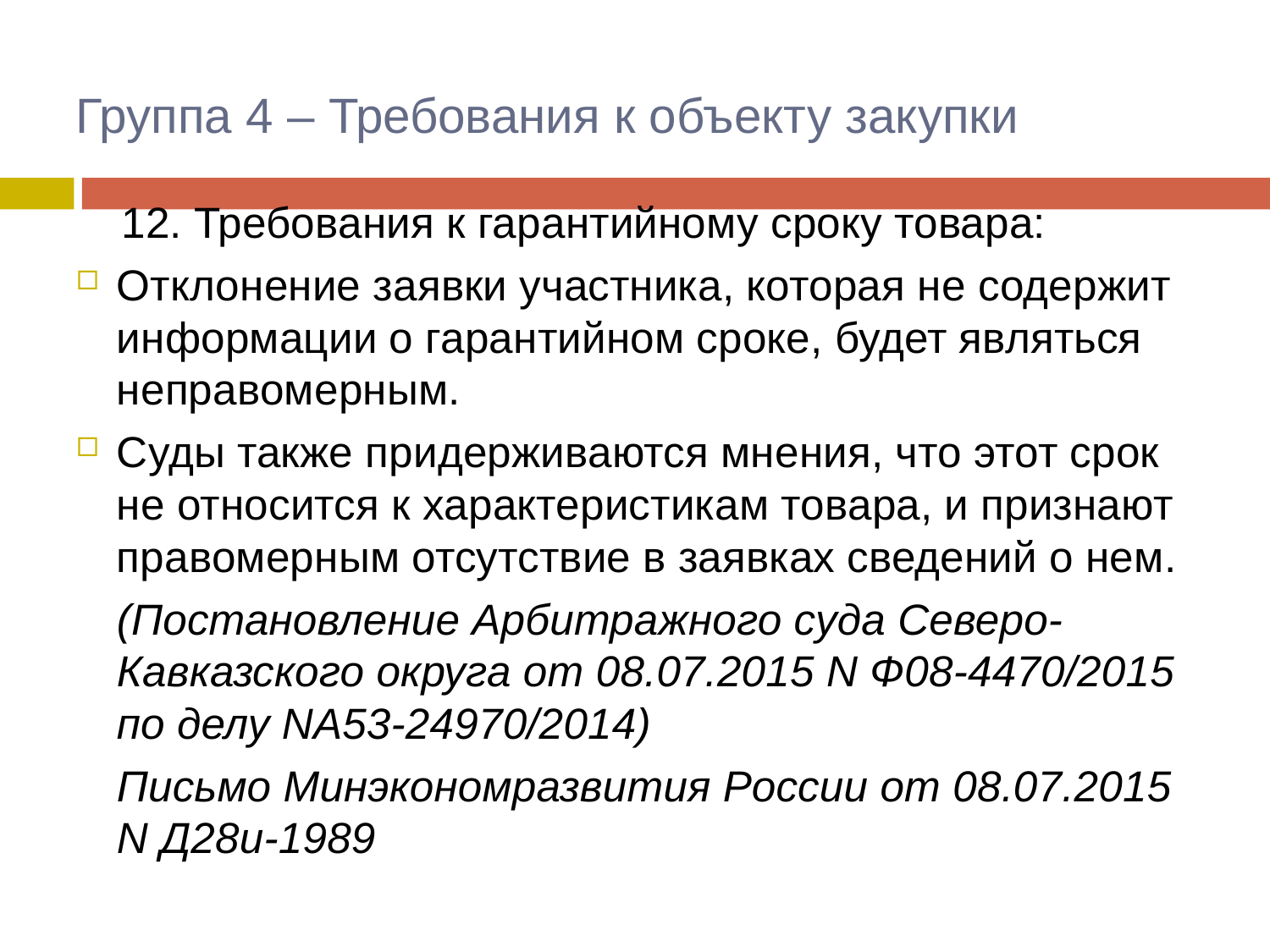

# Группа 4 – Требования к объекту закупки

12. Требования к гарантийному сроку товара:
Отклонение заявки участника, которая не содержит информации о гарантийном сроке, будет являться неправомерным.
Суды также придерживаются мнения, что этот срок не относится к характеристикам товара, и признают правомерным отсутствие в заявках сведений о нем.
	(Постановление Арбитражного суда Северо-Кавказского округа от 08.07.2015 N Ф08-4470/2015 по делу NА53-24970/2014)
	Письмо Минэкономразвития России от 08.07.2015 N Д28и-1989